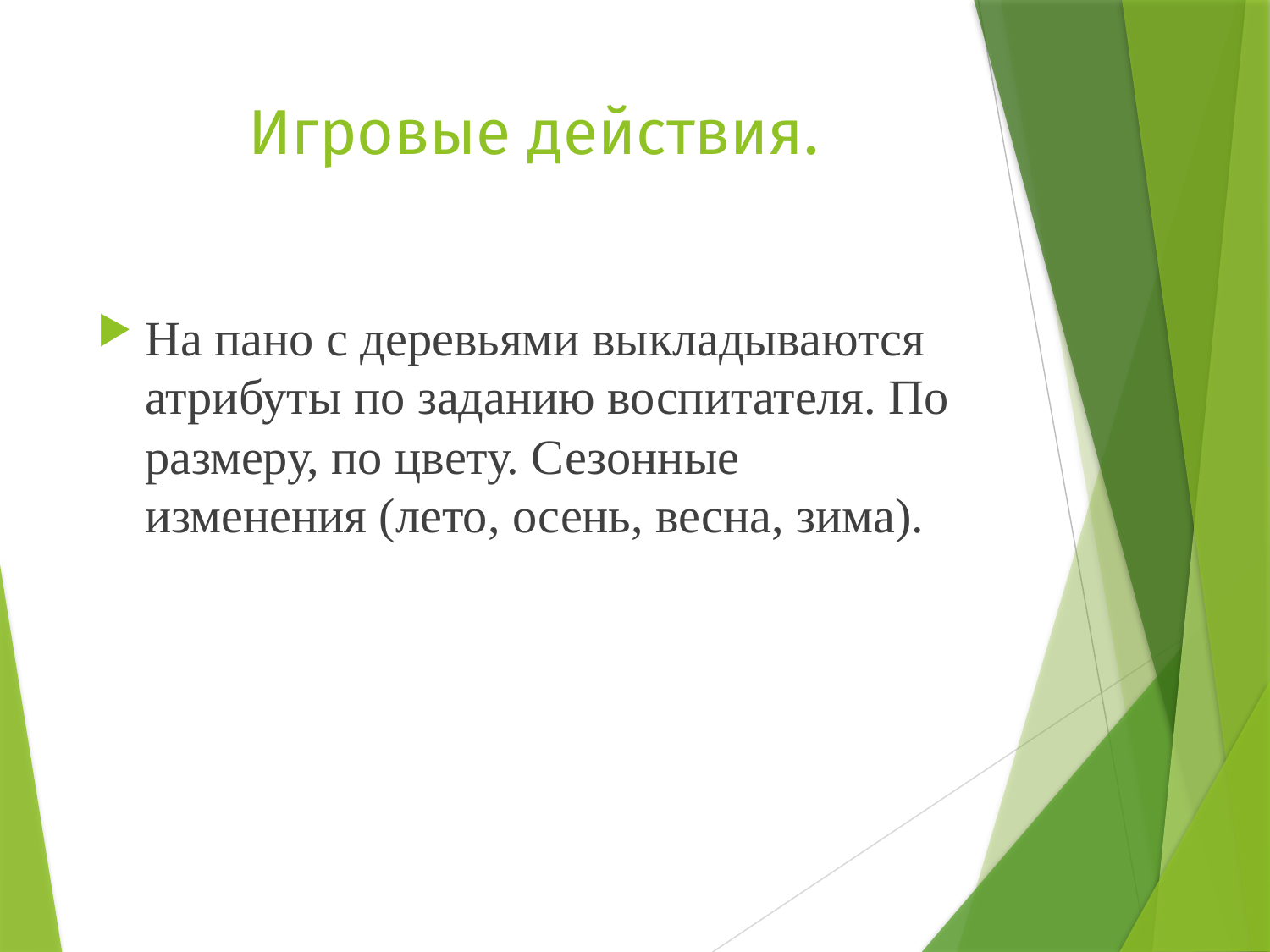

# Игровые действия.
На пано с деревьями выкладываются атрибуты по заданию воспитателя. По размеру, по цвету. Сезонные изменения (лето, осень, весна, зима).